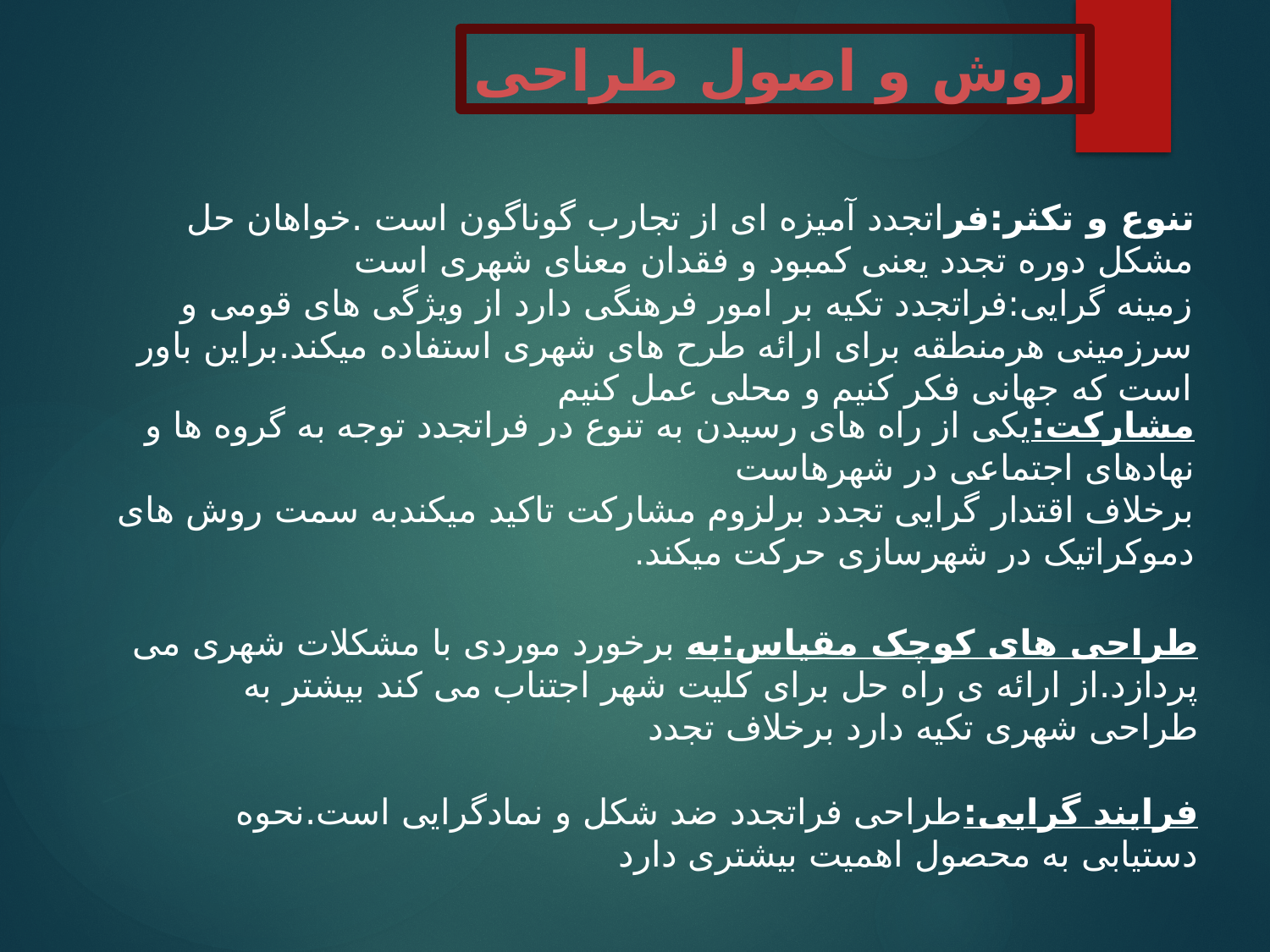

روش و اصول طراحی
تنوع و تکثر:فراتجدد آمیزه ای از تجارب گوناگون است .خواهان حل مشکل دوره تجدد یعنی کمبود و فقدان معنای شهری است

زمینه گرایی:فراتجدد تکیه بر امور فرهنگی دارد از ویژگی های قومی و سرزمینی هرمنطقه برای ارائه طرح های شهری استفاده میکند.براین باور است که جهانی فکر کنیم و محلی عمل کنیم
مشارکت:یکی از راه های رسیدن به تنوع در فراتجدد توجه به گروه ها و نهادهای اجتماعی در شهرهاست
برخلاف اقتدار گرایی تجدد برلزوم مشارکت تاکید میکندبه سمت روش های دموکراتیک در شهرسازی حرکت میکند.

طراحی های کوچک مقیاس:به برخورد موردی با مشکلات شهری می پردازد.از ارائه ی راه حل برای کلیت شهر اجتناب می کند بیشتر به طراحی شهری تکیه دارد برخلاف تجدد

فرایند گرایی:طراحی فراتجدد ضد شکل و نمادگرایی است.نحوه دستیابی به محصول اهمیت بیشتری دارد